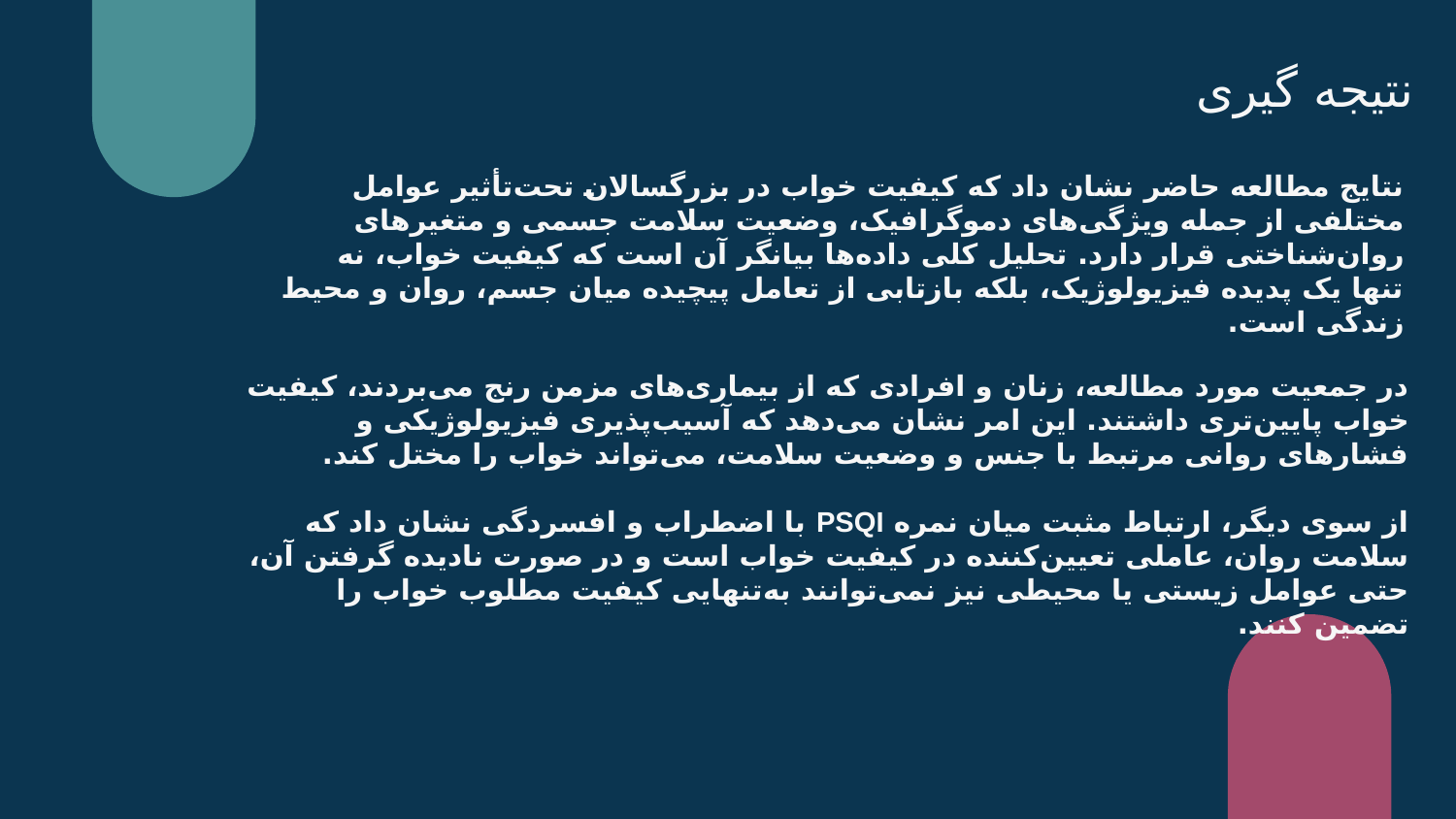

نتیجه گیری
نتایج مطالعه حاضر نشان داد که کیفیت خواب در بزرگسالان تحت‌تأثیر عوامل مختلفی از جمله ویژگی‌های دموگرافیک، وضعیت سلامت جسمی و متغیرهای روان‌شناختی قرار دارد. تحلیل کلی داده‌ها بیانگر آن است که کیفیت خواب، نه تنها یک پدیده فیزیولوژیک، بلکه بازتابی از تعامل پیچیده میان جسم، روان و محیط زندگی است.
در جمعیت مورد مطالعه، زنان و افرادی که از بیماری‌های مزمن رنج می‌بردند، کیفیت خواب پایین‌تری داشتند. این امر نشان می‌دهد که آسیب‌پذیری فیزیولوژیکی و فشارهای روانی مرتبط با جنس و وضعیت سلامت، می‌تواند خواب را مختل کند.

از سوی دیگر، ارتباط مثبت میان نمره PSQI با اضطراب و افسردگی نشان داد که سلامت روان، عاملی تعیین‌کننده در کیفیت خواب است و در صورت نادیده گرفتن آن، حتی عوامل زیستی یا محیطی نیز نمی‌توانند به‌تنهایی کیفیت مطلوب خواب را تضمین کنند.